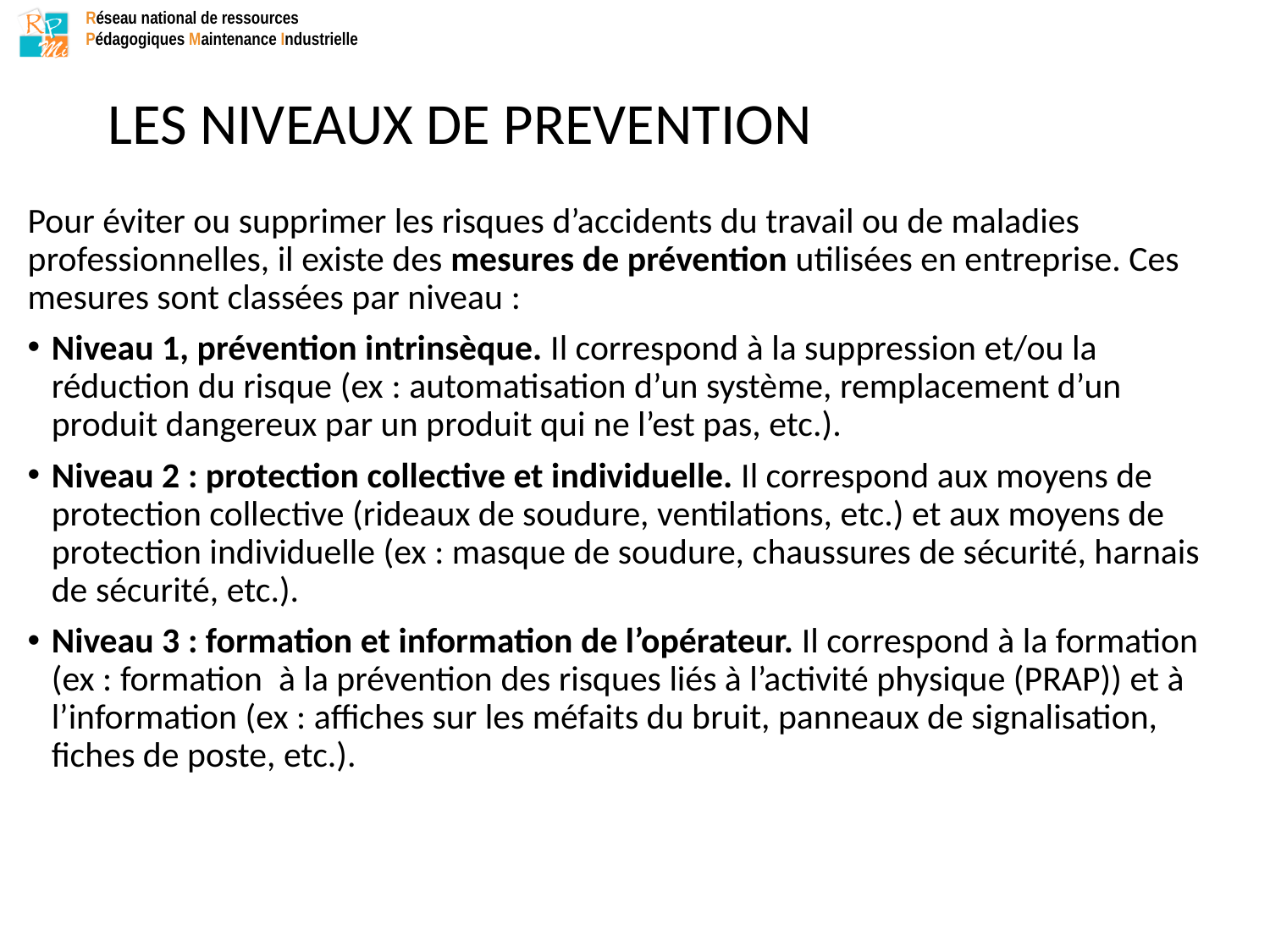

# LES NIVEAUX DE PREVENTION
Pour éviter ou supprimer les risques d’accidents du travail ou de maladies professionnelles, il existe des mesures de prévention utilisées en entreprise. Ces mesures sont classées par niveau :
Niveau 1, prévention intrinsèque. Il correspond à la suppression et/ou la réduction du risque (ex : automatisation d’un système, remplacement d’un produit dangereux par un produit qui ne l’est pas, etc.).
Niveau 2 : protection collective et individuelle. Il correspond aux moyens de protection collective (rideaux de soudure, ventilations, etc.) et aux moyens de protection individuelle (ex : masque de soudure, chaussures de sécurité, harnais de sécurité, etc.).
Niveau 3 : formation et information de l’opérateur. Il correspond à la formation (ex : formation  à la prévention des risques liés à l’activité physique (PRAP)) et à l’information (ex : affiches sur les méfaits du bruit, panneaux de signalisation, fiches de poste, etc.).